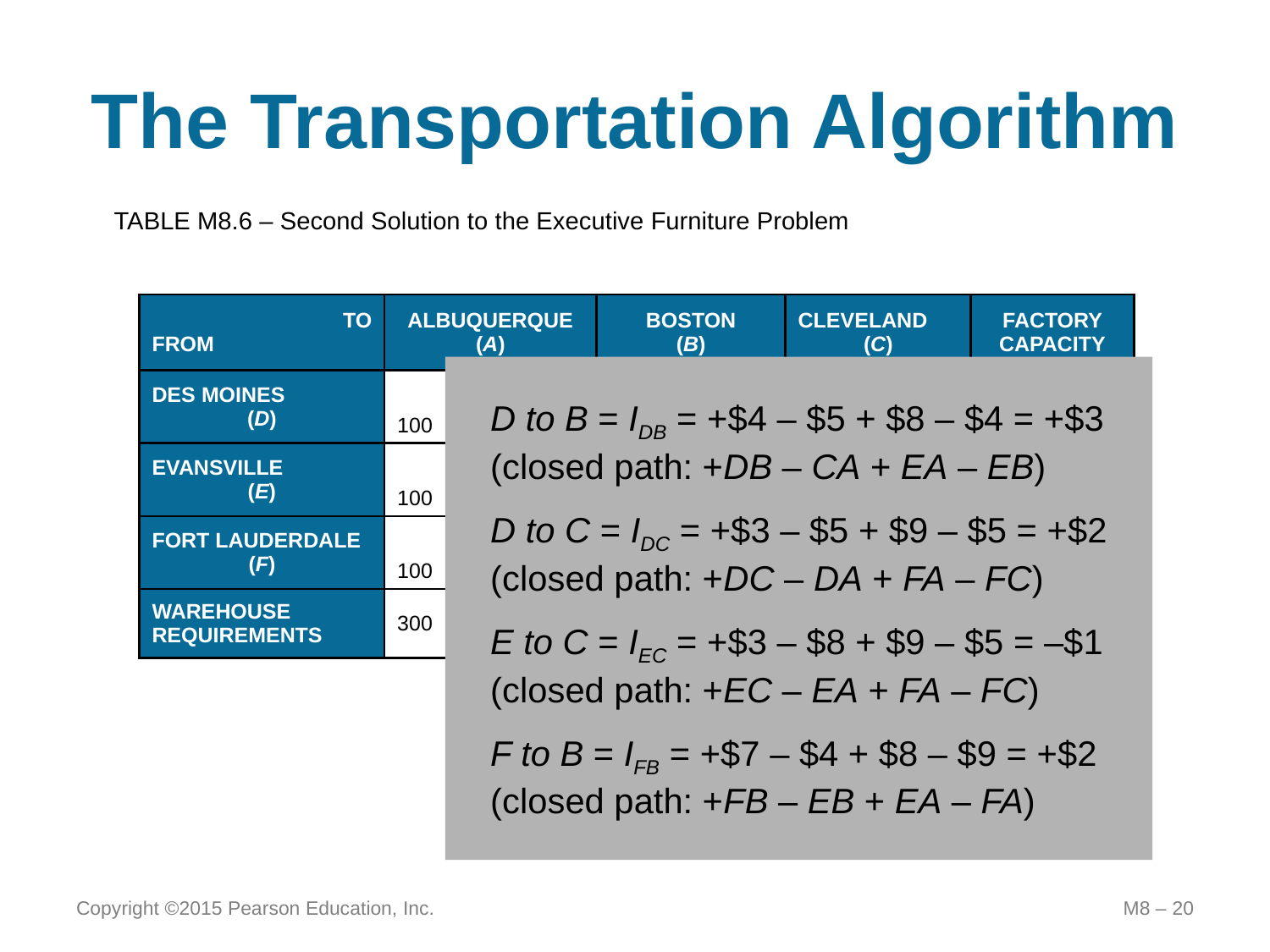

# The Transportation Algorithm
TABLE M8.6 – Second Solution to the Executive Furniture Problem
| TO FROM | ALBUQUERQUE (A) |  | BOSTON (B) |  | CLEVELAND (C) |  | FACTORY CAPACITY |
| --- | --- | --- | --- | --- | --- | --- | --- |
| DES MOINES (D) |  | $5 |  | $4 |  | $3 | 100 |
|  | 100 |  |  |  |  |  |  |
| EVANSVILLE (E) |  | $8 |  | $4 |  | $3 | 300 |
|  | 100 |  | 200 |  |  |  |  |
| FORT LAUDERDALE (F) |  | $9 |  | $7 |  | $5 | 300 |
|  | 100 |  |  |  | 200 |  |  |
| WAREHOUSE REQUIREMENTS | 300 |  | 200 |  | 200 |  | 700 |
D to B = IDB = +$4 – $5 + $8 – $4 = +$3
(closed path: +DB – CA + EA – EB)
D to C = IDC = +$3 – $5 + $9 – $5 = +$2
(closed path: +DC – DA + FA – FC)
E to C = IEC = +$3 – $8 + $9 – $5 	= –$1
(closed path: +EC – EA + FA – FC)
F to B = IFB = +$7 – $4 + $8 – $9 = +$2
(closed path: +FB – EB + EA – FA)
Copyright ©2015 Pearson Education, Inc.
M8 – 20